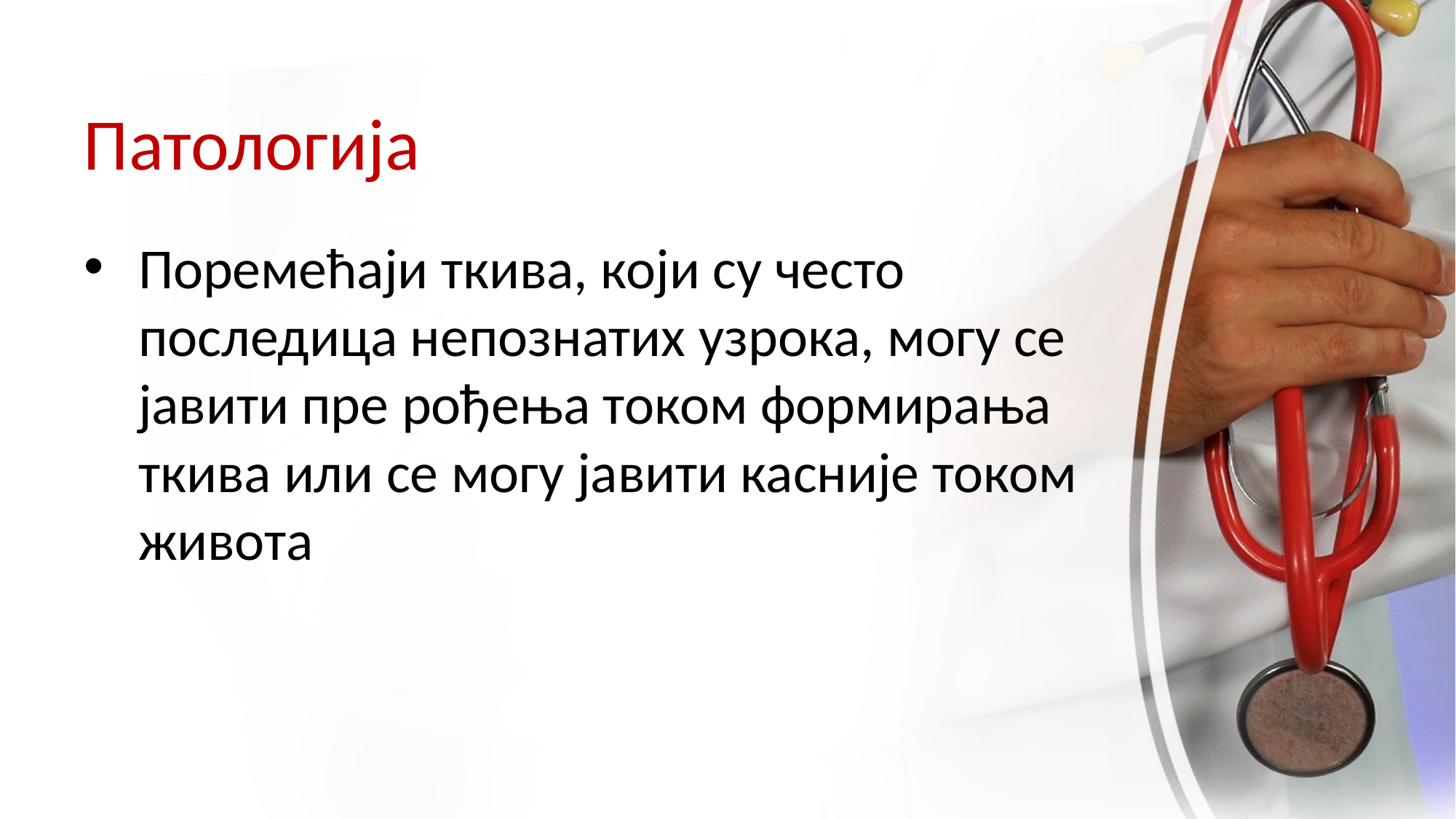

# Патологија
Поремећаји ткива, који су често последица непознатих узрока, могу се јавити пре рођења током формирања ткива или се могу јавити касније током живота